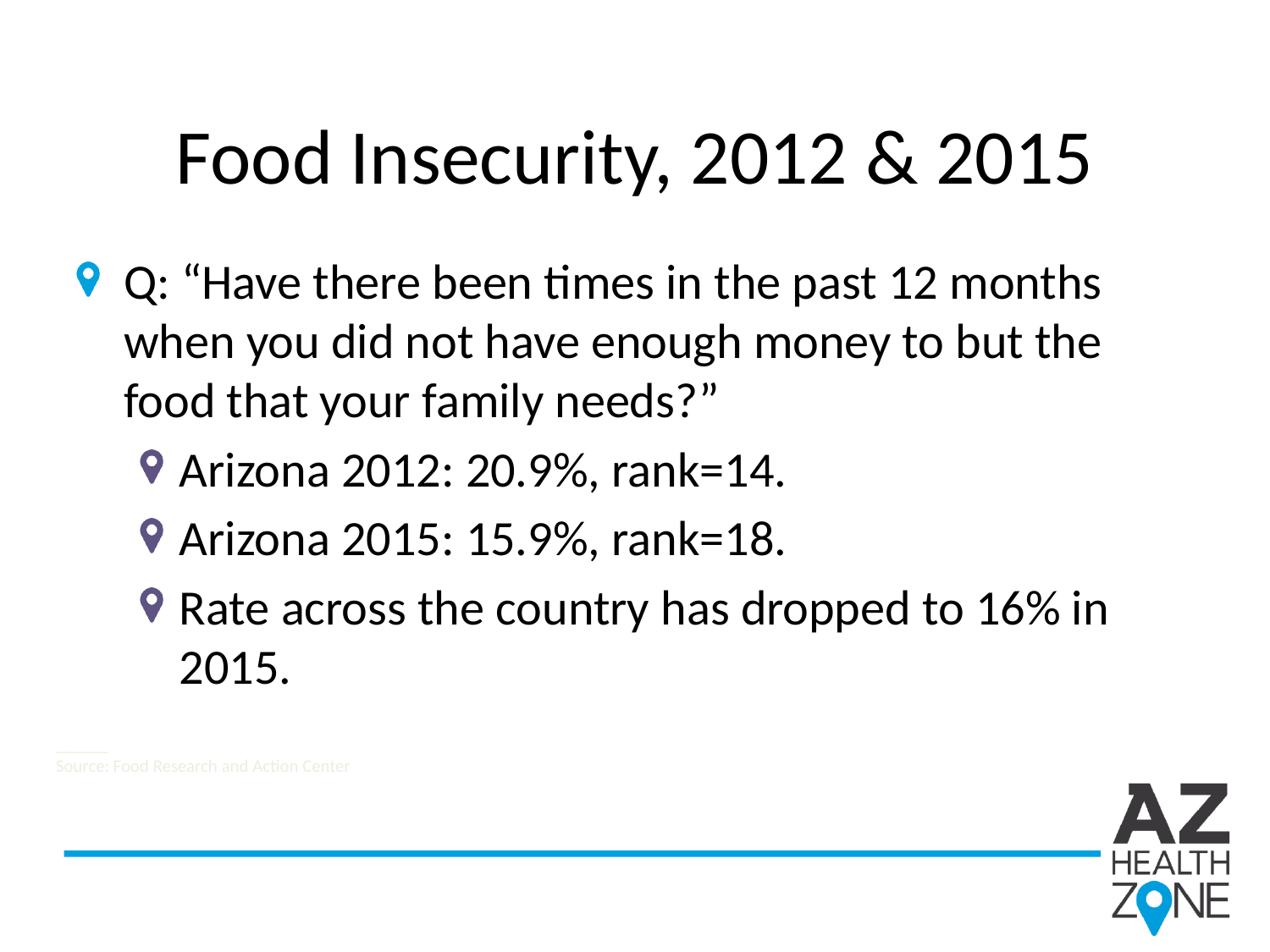

# Food Insecurity, 2012 & 2015
Q: “Have there been times in the past 12 months when you did not have enough money to but the food that your family needs?”
Arizona 2012: 20.9%, rank=14.
Arizona 2015: 15.9%, rank=18.
Rate across the country has dropped to 16% in 2015.
______
Source: Food Research and Action Center